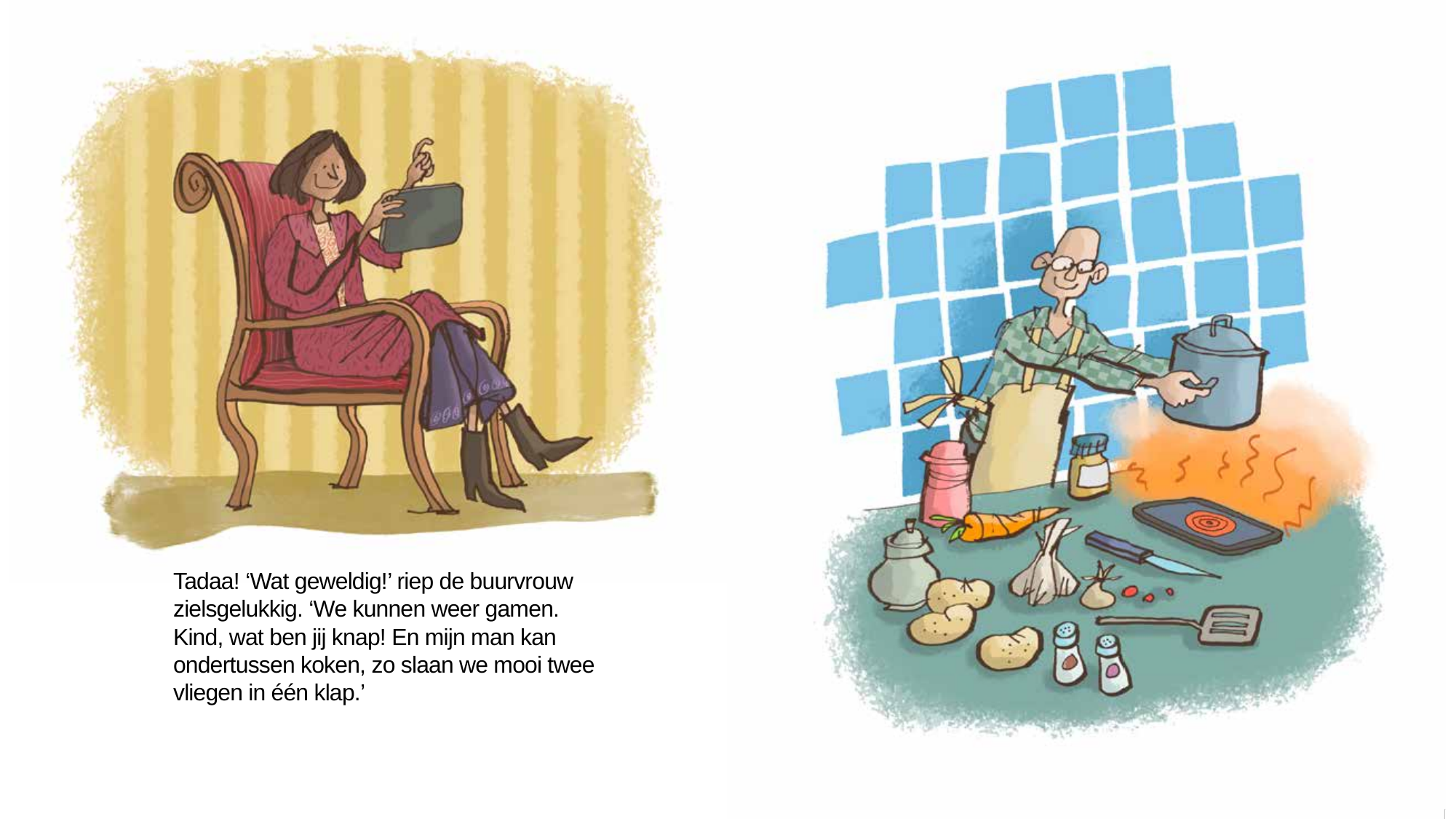

Tadaa! ‘Wat geweldig!’ riep de buurvrouw zielsgelukkig. ‘We kunnen weer gamen. Kind, wat ben jij knap! En mijn man kan ondertussen koken, zo slaan we mooi twee vliegen in één klap.’